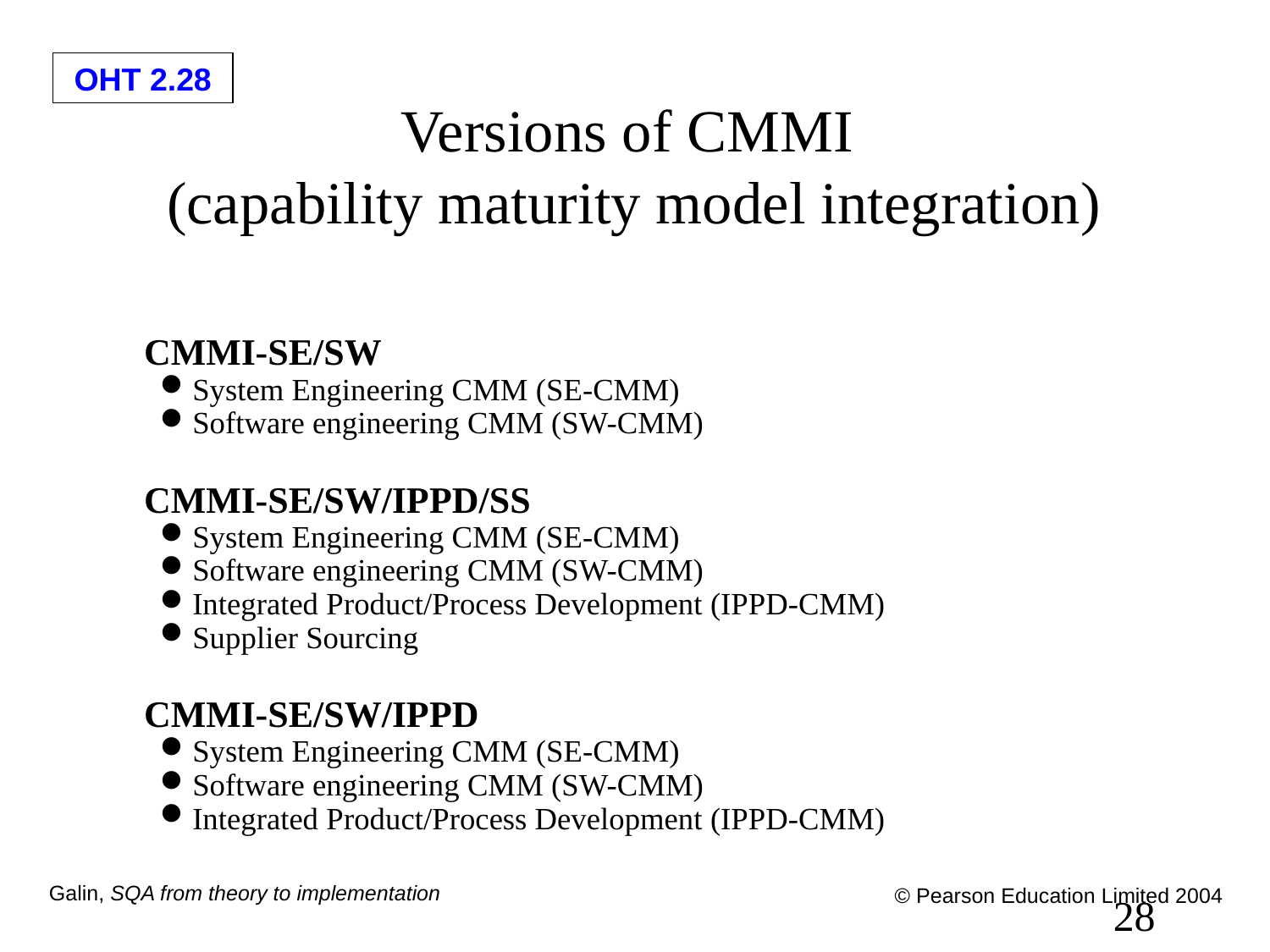

# Versions of CMMI (capability maturity model integration)

CMMI-SE/SW
System Engineering CMM (SE-CMM)
Software engineering CMM (SW-CMM)

CMMI-SE/SW/IPPD/SS
System Engineering CMM (SE-CMM)
Software engineering CMM (SW-CMM)
Integrated Product/Process Development (IPPD-CMM)
Supplier Sourcing

CMMI-SE/SW/IPPD
System Engineering CMM (SE-CMM)
Software engineering CMM (SW-CMM)
Integrated Product/Process Development (IPPD-CMM)

28